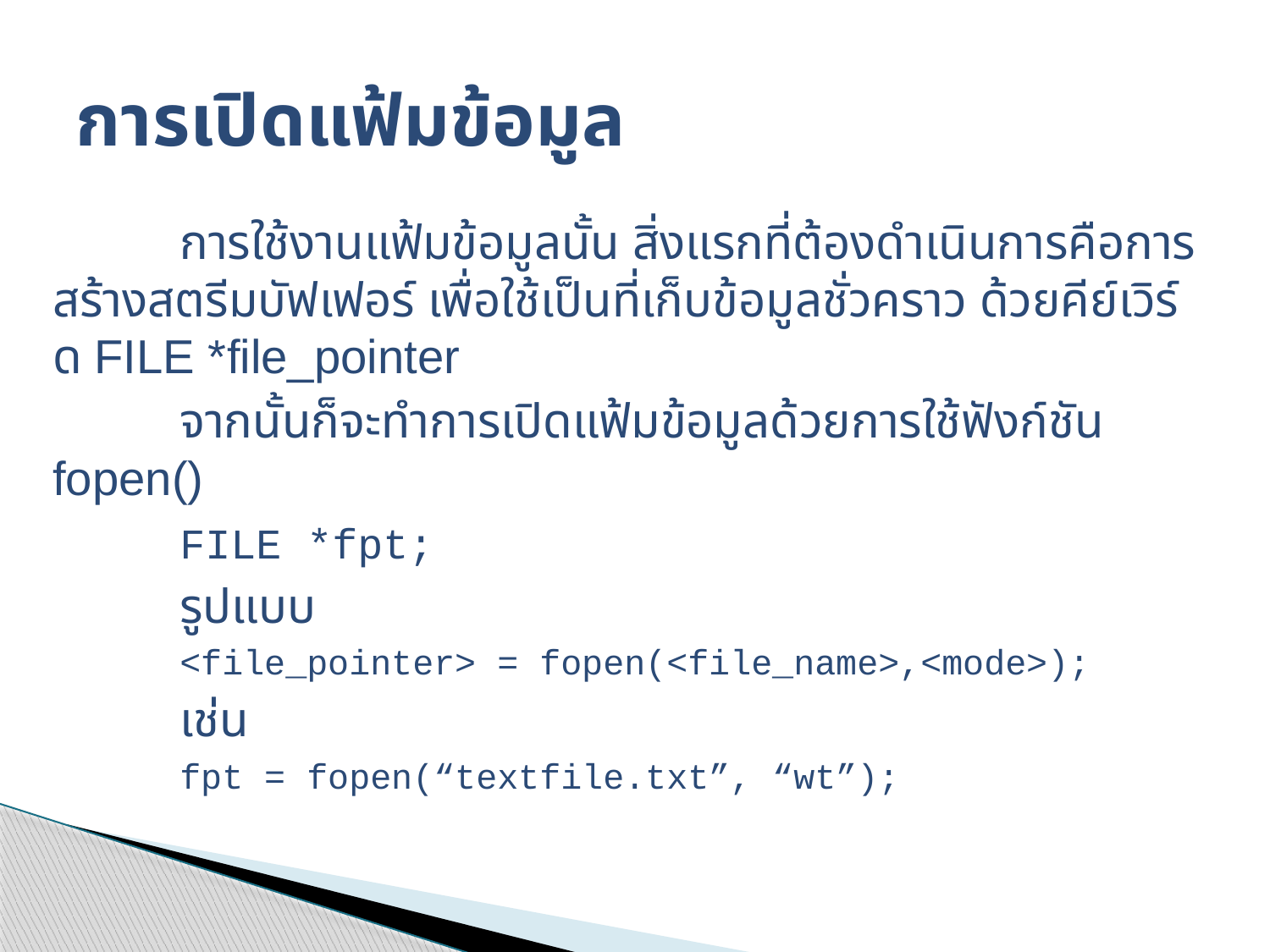

# การเปิดแฟ้มข้อมูล
	การใช้งานแฟ้มข้อมูลนั้น สิ่งแรกที่ต้องดำเนินการคือการสร้างสตรีมบัฟเฟอร์ เพื่อใช้เป็นที่เก็บข้อมูลชั่วคราว ด้วยคีย์เวิร์ด FILE *file_pointer
	จากนั้นก็จะทำการเปิดแฟ้มข้อมูลด้วยการใช้ฟังก์ชัน fopen()
	FILE *fpt;
	รูปแบบ
   	<file_pointer> = fopen(<file_name>,<mode>);
	เช่น
    	fpt = fopen(“textfile.txt”, “wt”);